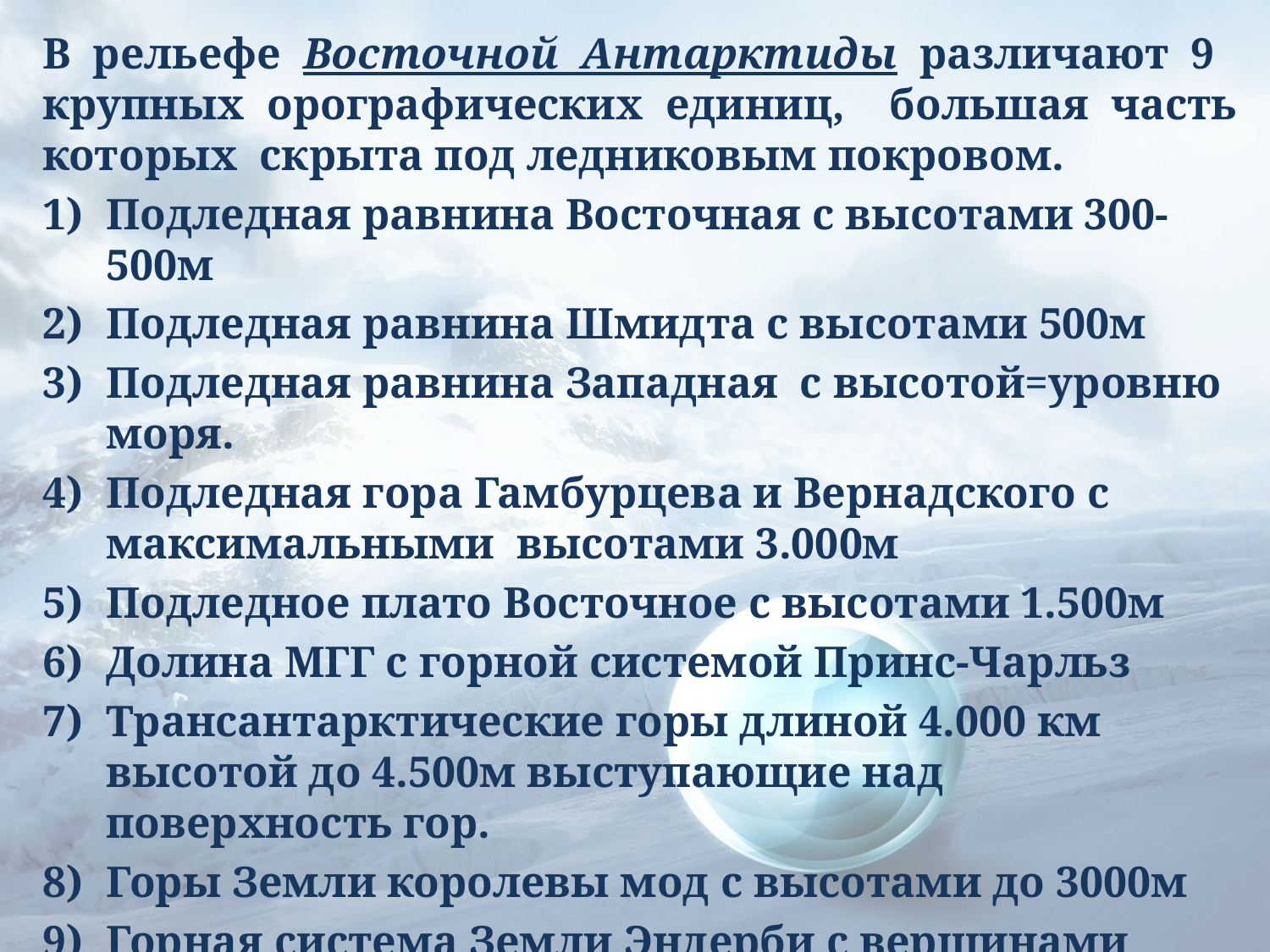

В рельефе Восточной Антарктиды различают 9  крупных орографических единиц,  большая часть которых  скрыта под ледниковым покровом.
Подледная равнина Восточная с высотами 300-500м
Подледная равнина Шмидта с высотами 500м
Подледная равнина Западная  с высотой=уровню моря.
Подледная гора Гамбурцева и Вернадского с максимальными  высотами 3.000м
Подледное плато Восточное с высотами 1.500м
Долина МГГ с горной системой Принс-Чарльз
Трансантарктические горы длиной 4.000 км высотой до 4.500м выступающие над поверхность гор.
Горы Земли королевы мод с высотами до 3000м
Горная система Земли Эндерби с вершинами более 1.500-2.000м